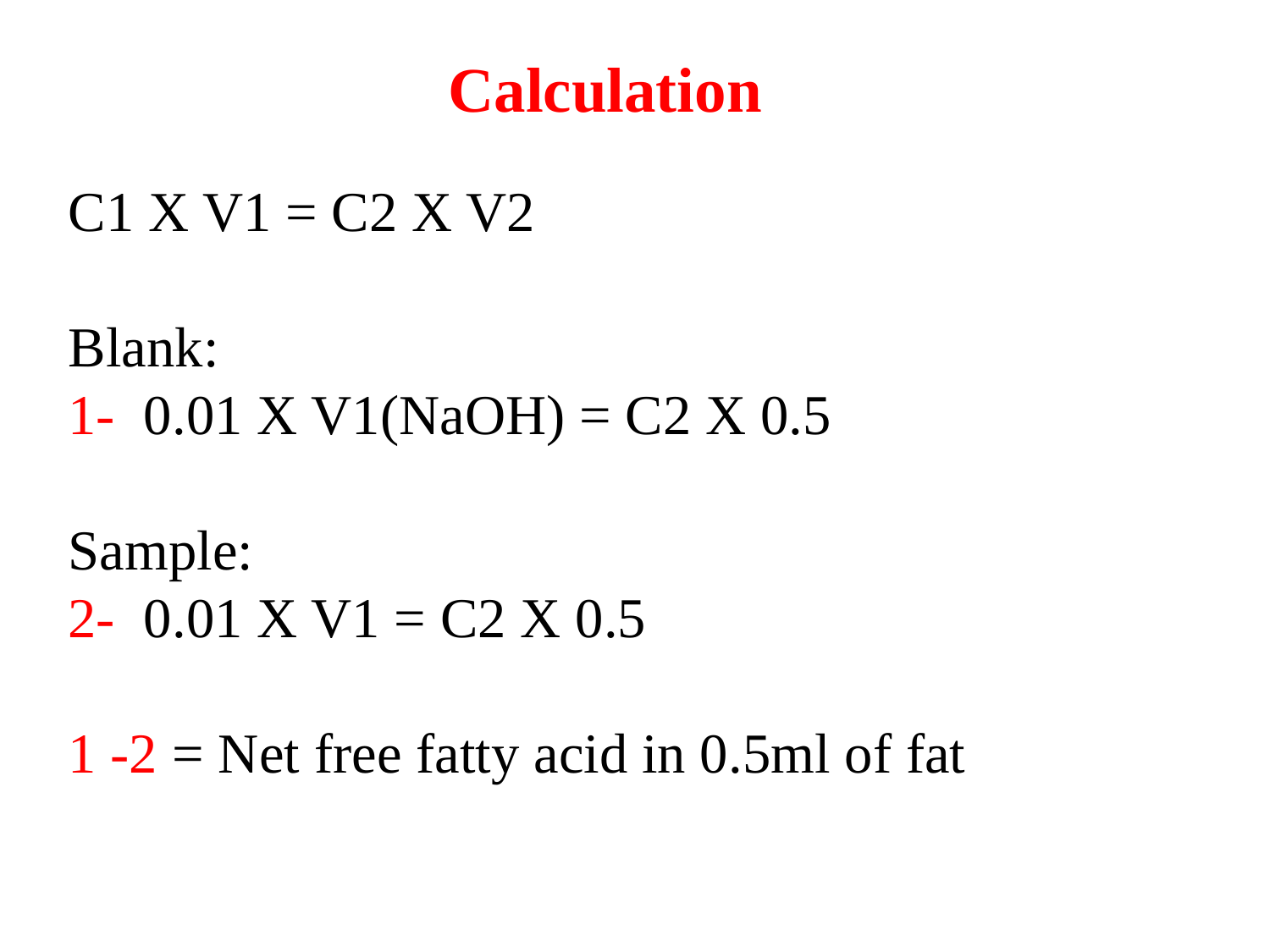

Calculation
C1 X V1 = C2 X V2

Blank:
1-  0.01 X V1(NaOH) = C2 X 0.5

Sample:
2-  0.01 X V1 = C2 X 0.5

1 -2 = Net free fatty acid in 0.5ml of fat